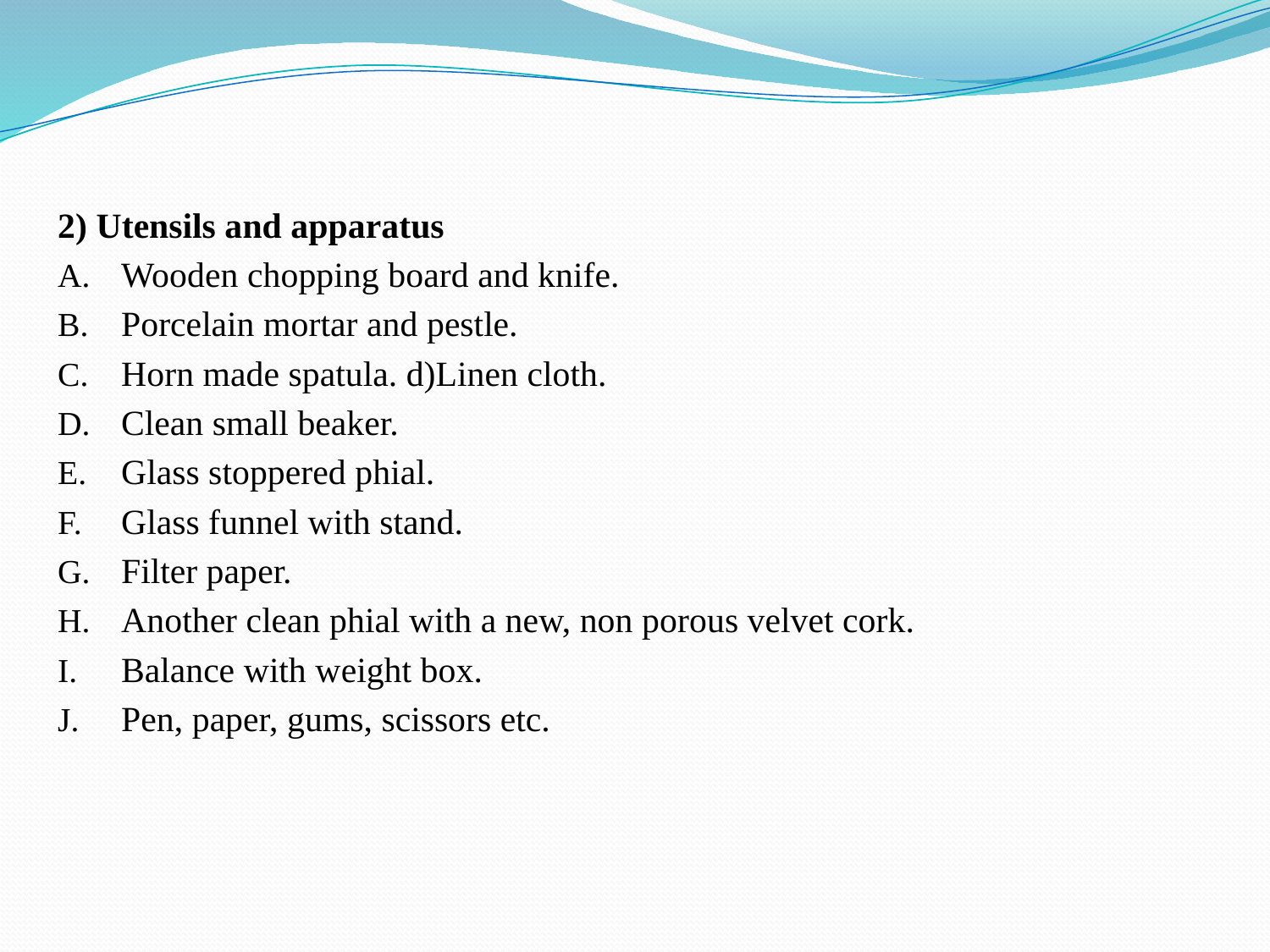

2) Utensils and apparatus
Wooden chopping board and knife.
Porcelain mortar and pestle.
Horn made spatula. d)Linen cloth.
Clean small beaker.
Glass stoppered phial.
Glass funnel with stand.
Filter paper.
Another clean phial with a new, non porous velvet cork.
Balance with weight box.
Pen, paper, gums, scissors etc.